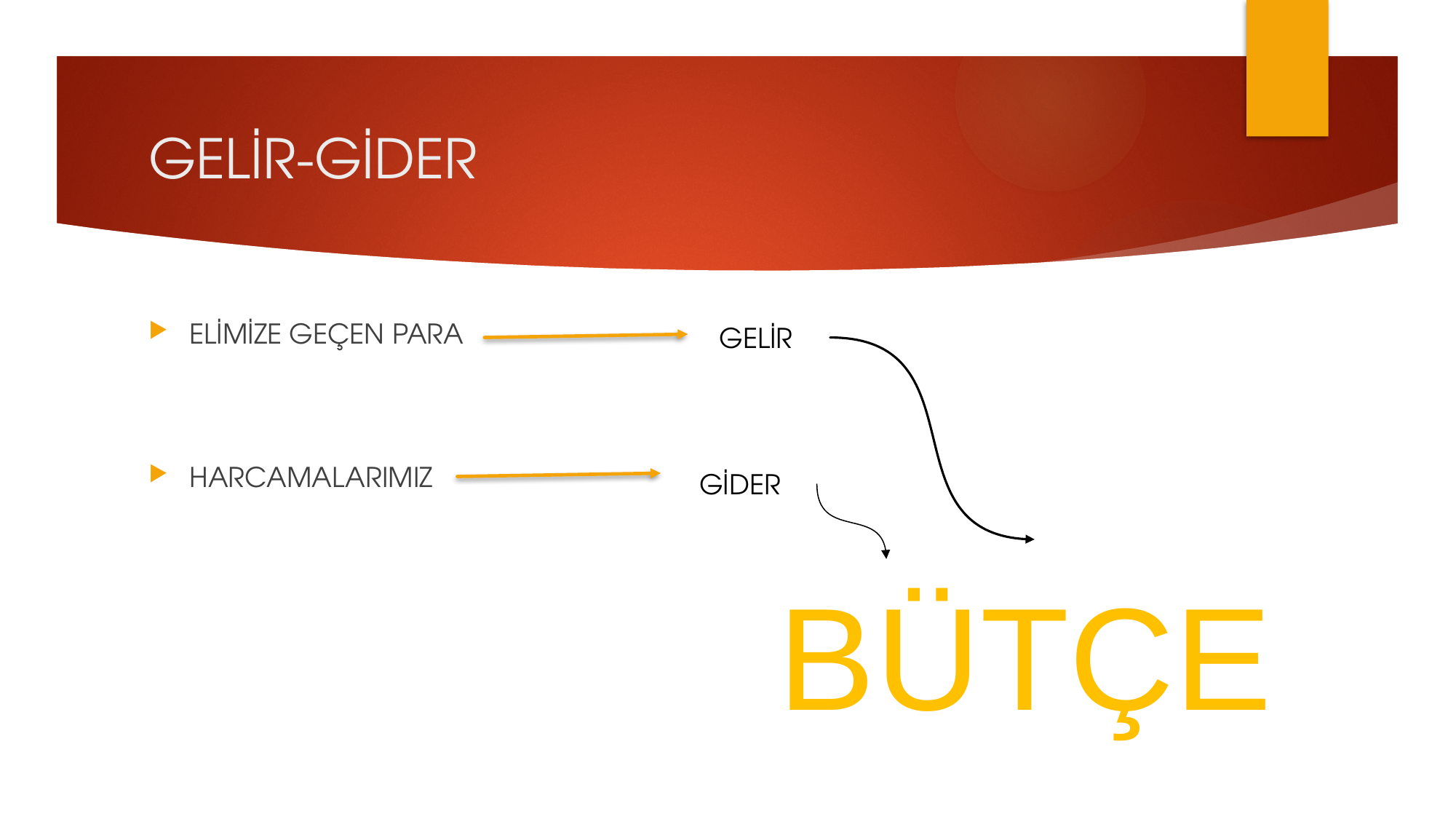

# GELİR-GİDER
ELİMİZE GEÇEN PARA

HARCAMALARIMIZ
GELİR
GİDER
BÜTÇE